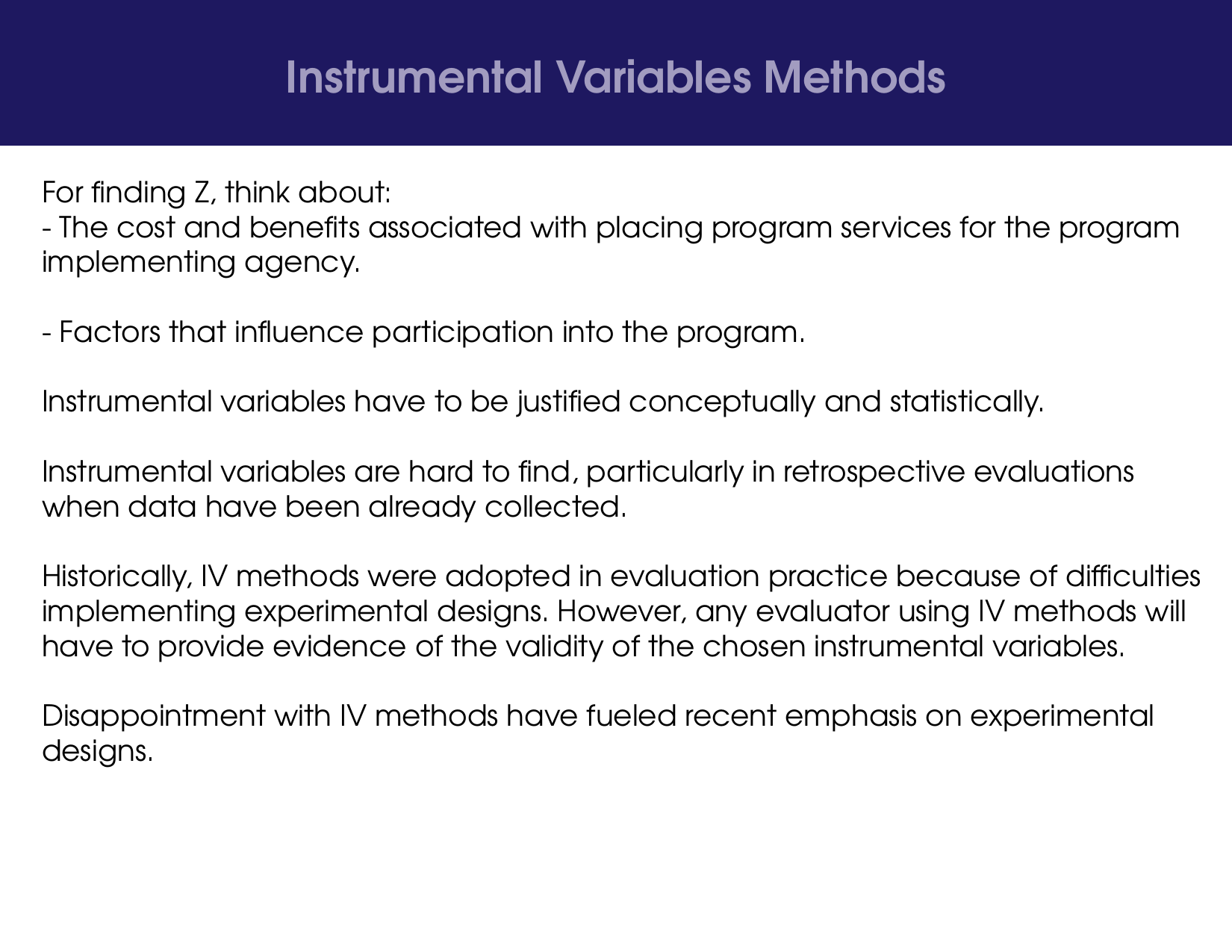

Instrumental Variables Methods
For finding Z, think about:
- The cost and benefits associated with placing program services for the program implementing agency.

- Factors that influence participation into the program.

Instrumental variables have to be justified conceptually and statistically.

Instrumental variables are hard to find, particularly in retrospective evaluations when data have been already collected.

Historically, IV methods were adopted in evaluation practice because of difficulties implementing experimental designs. However, any evaluator using IV methods will have to provide evidence of the validity of the chosen instrumental variables.

Disappointment with IV methods have fueled recent emphasis on experimental designs.